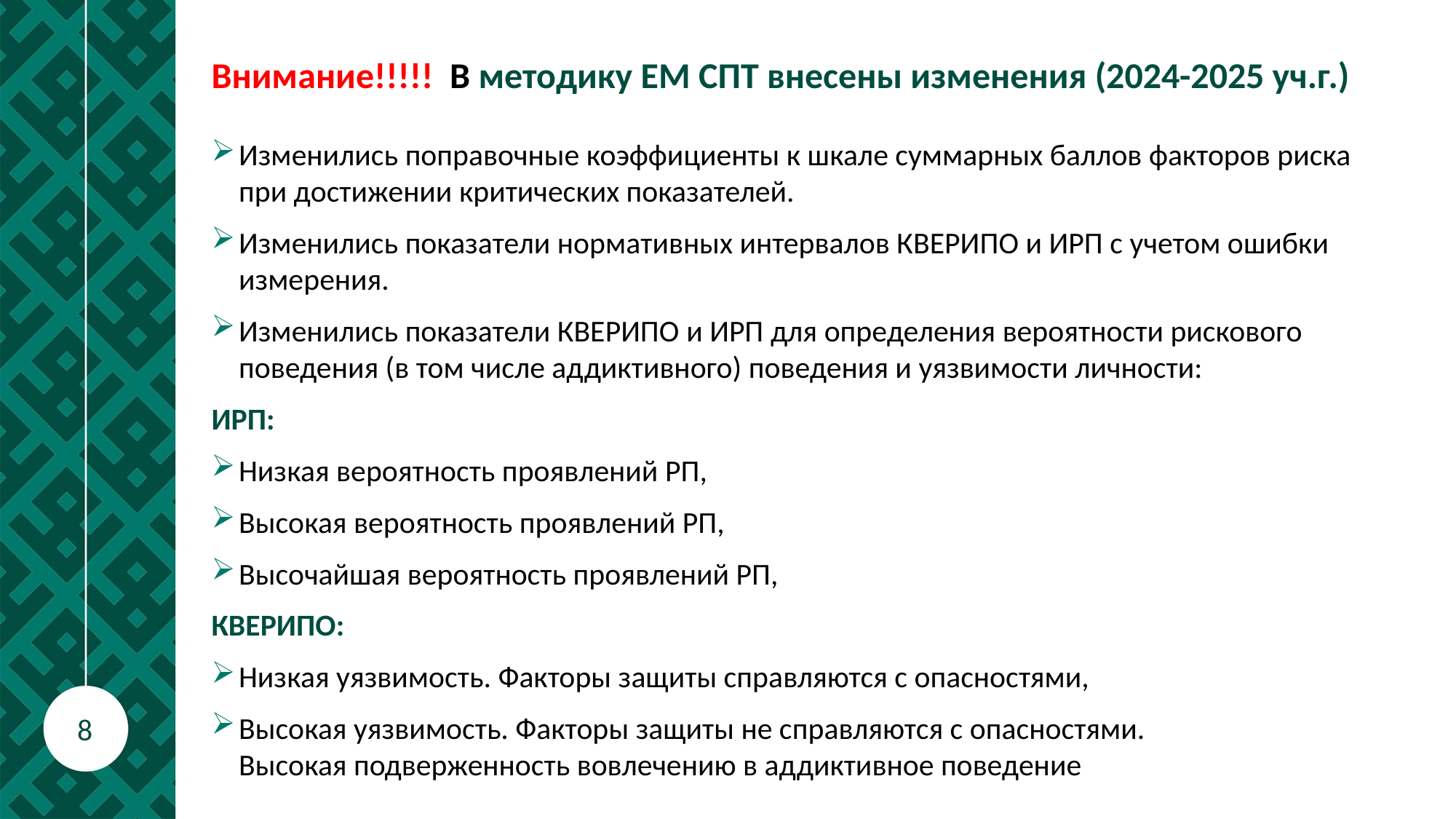

# Внимание!!!!!  В методику ЕМ СПТ внесены изменения (2024-2025 уч.г.)
Изменились поправочные коэффициенты к шкале суммарных баллов факторов риска при достижении критических показателей.
Изменились показатели нормативных интервалов КВЕРИПО и ИРП с учетом ошибки измерения.
Изменились показатели КВЕРИПО и ИРП для определения вероятности рискового поведения (в том числе аддиктивного) поведения и уязвимости личности:
ИРП:
Низкая вероятность проявлений РП,
Высокая вероятность проявлений РП,
Высочайшая вероятность проявлений РП,
КВЕРИПО:
Низкая уязвимость. Факторы защиты справляются с опасностями,
Высокая уязвимость. Факторы защиты не справляются с опасностями.
Высокая подверженность вовлечению в аддиктивное поведение
8